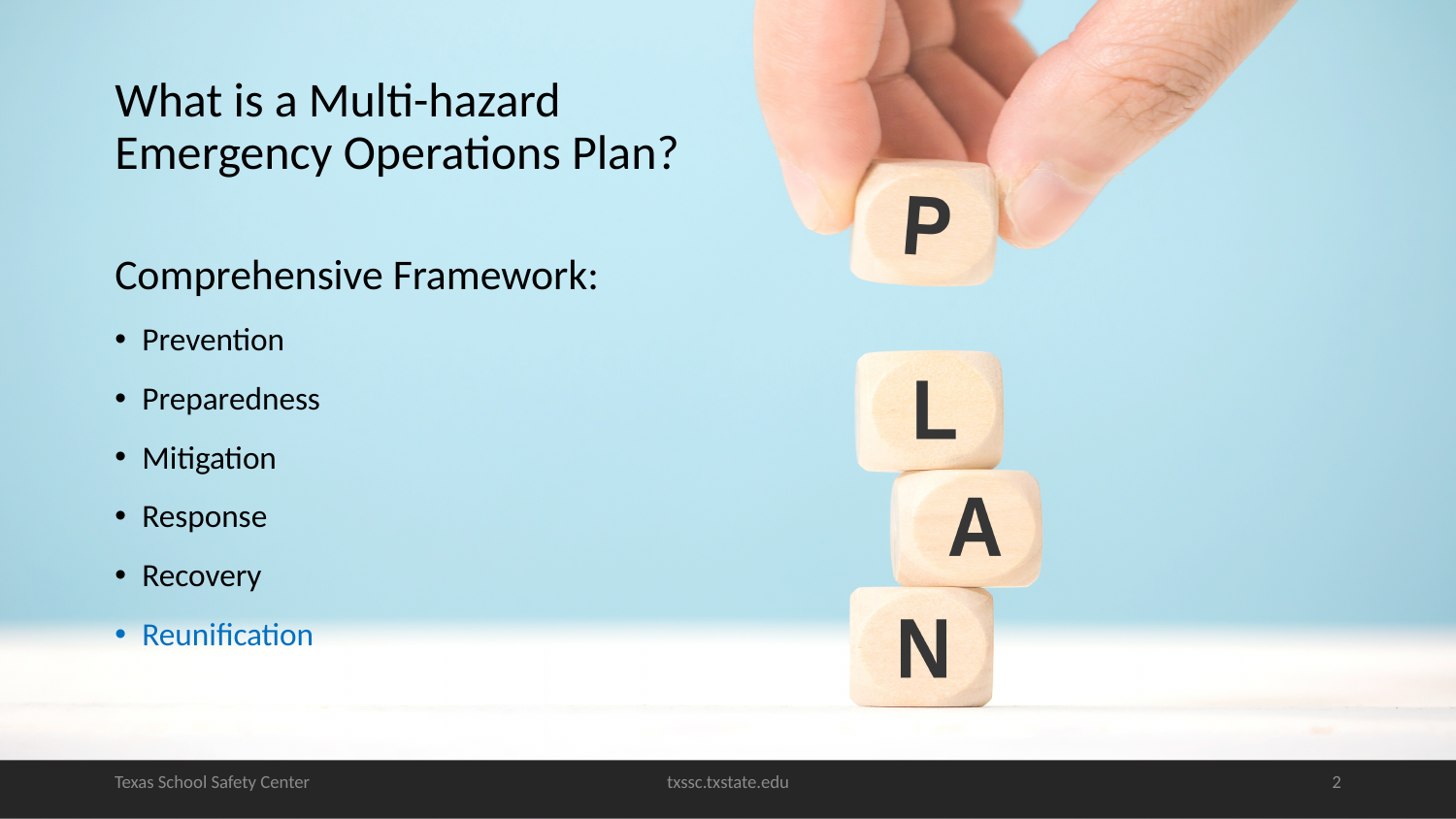

# What is a Multi-hazard Emergency Operations Plan?
Comprehensive Framework:
Prevention
Preparedness
Mitigation
Response
Recovery
Reunification

Texas School Safety Center
txssc.txstate.edu
2